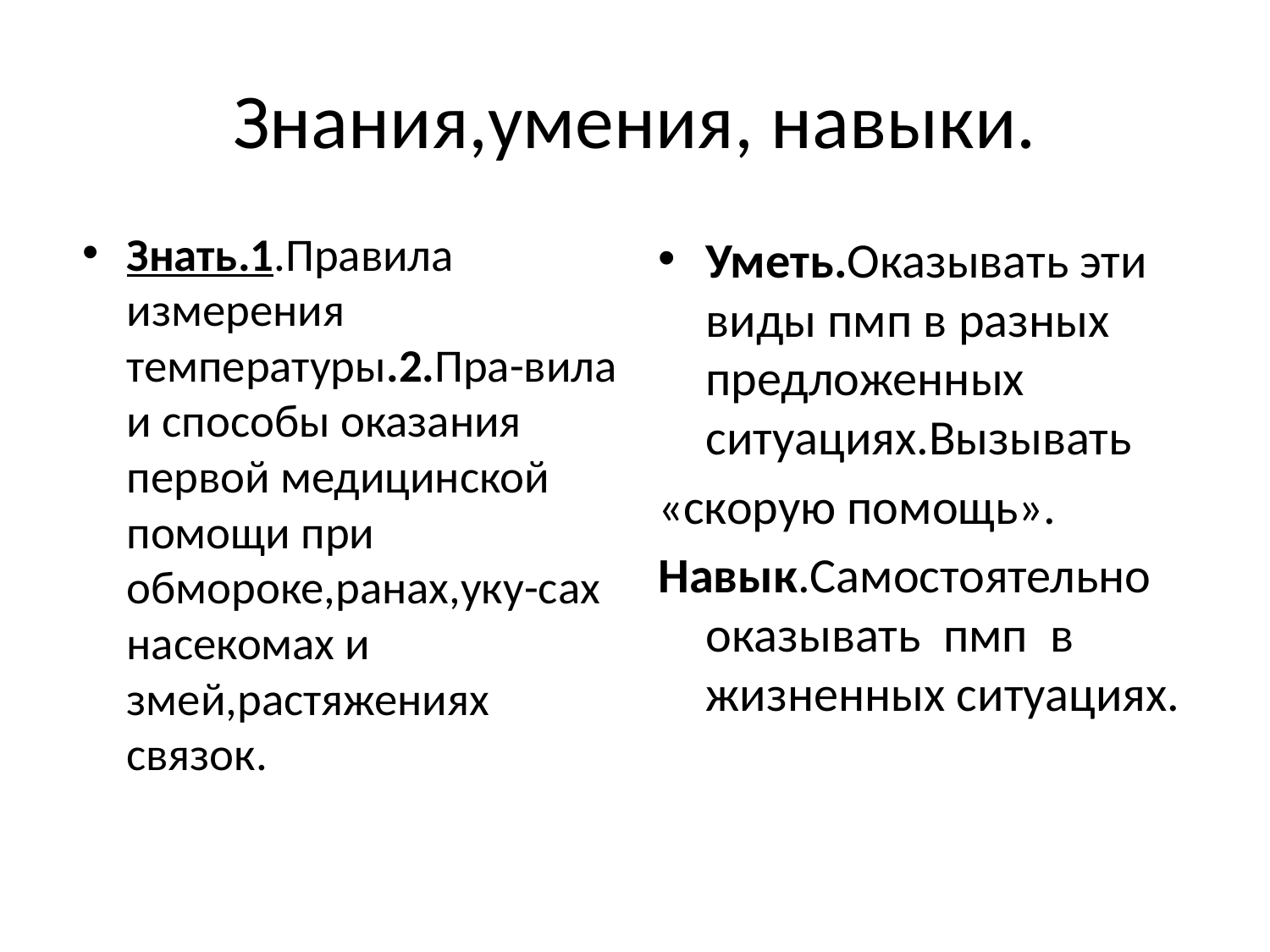

# Знания,умения, навыки.
Знать.1.Правила измерения температуры.2.Пра-вила и способы оказания первой медицинской помощи при обмороке,ранах,уку-сах насекомах и змей,растяжениях связок.
Уметь.Оказывать эти виды пмп в разных предложенных ситуациях.Вызывать
«скорую помощь».
Навык.Самостоятельно оказывать  пмп  в  жизненных ситуациях.